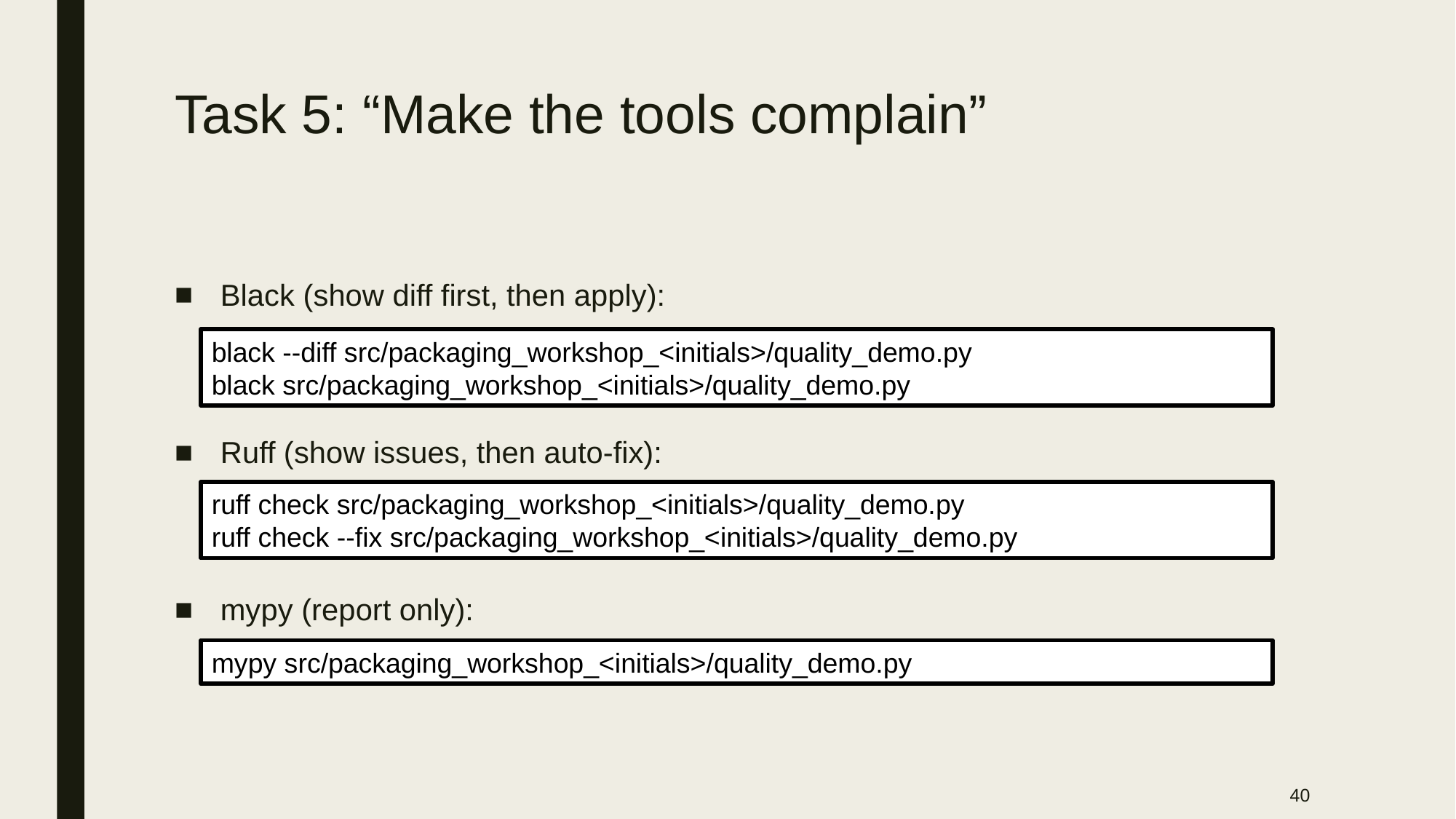

# Task 5: “Make the tools complain”
Black (show diff first, then apply):

Ruff (show issues, then auto-fix):

mypy (report only):
black --diff src/packaging_workshop_<initials>/quality_demo.py
black src/packaging_workshop_<initials>/quality_demo.py
ruff check src/packaging_workshop_<initials>/quality_demo.py
ruff check --fix src/packaging_workshop_<initials>/quality_demo.py
mypy src/packaging_workshop_<initials>/quality_demo.py
40